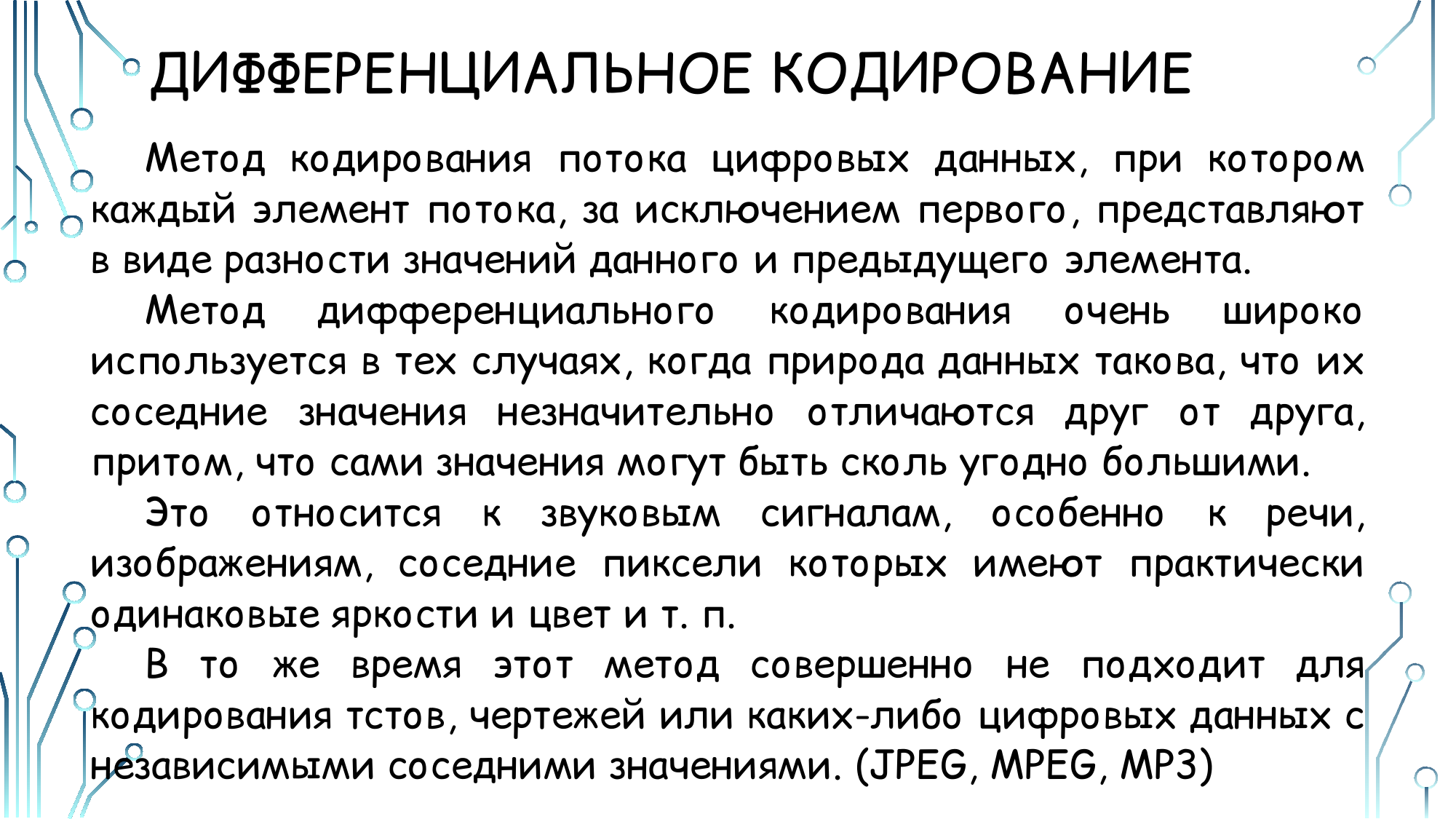

# ДИФФЕРЕНЦИАЛЬНОЕ КОДИРОВАНИЕ
Метод кодирования потока цифровых данных, при котором каждый элемент потока, за исключением первого, представляют в виде разности значений данного и предыдущего элемента.
Метод дифференциального кодирования очень широко используется в тех случаях, когда природа данных такова, что их соседние значения незначительно отличаются друг от друга, притом, что сами значения могут быть сколь угодно большими.
Это относится к звуковым сигналам, особенно к речи, изображениям, соседние пиксели которых имеют практически одинаковые яркости и цвет и т. п.
В то же время этот метод совершенно не подходит для кодирования тстов, чертежей или каких-либо цифровых данных с независимыми соседними значениями. (JPEG, MPEG, MP3)